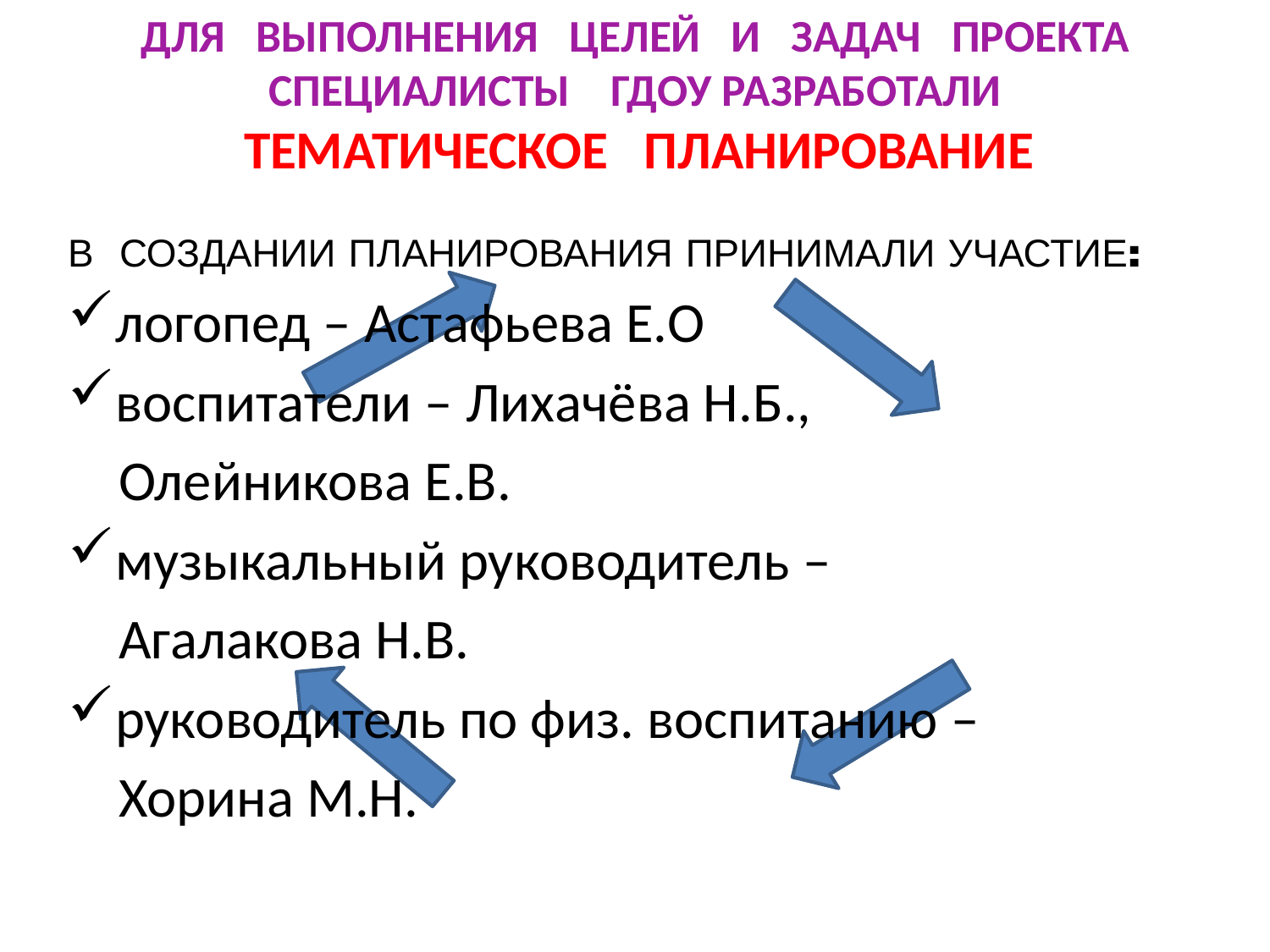

# ДЛЯ   ВЫПОЛНЕНИЯ   ЦЕЛЕЙ   И   ЗАДАЧ   ПРОЕКТА СПЕЦИАЛИСТЫ    ГДОУ РАЗРАБОТАЛИ ТЕМАТИЧЕСКОЕ   ПЛАНИРОВАНИЕ
В  СОЗДАНИИ ПЛАНИРОВАНИЯ ПРИНИМАЛИ УЧАСТИЕ:
логопед – Астафьева Е.О
воспитатели – Лихачёва Н.Б.,
    Олейникова Е.В.
музыкальный руководитель –
    Агалакова Н.В.
руководитель по физ. воспитанию –
    Хорина М.Н.